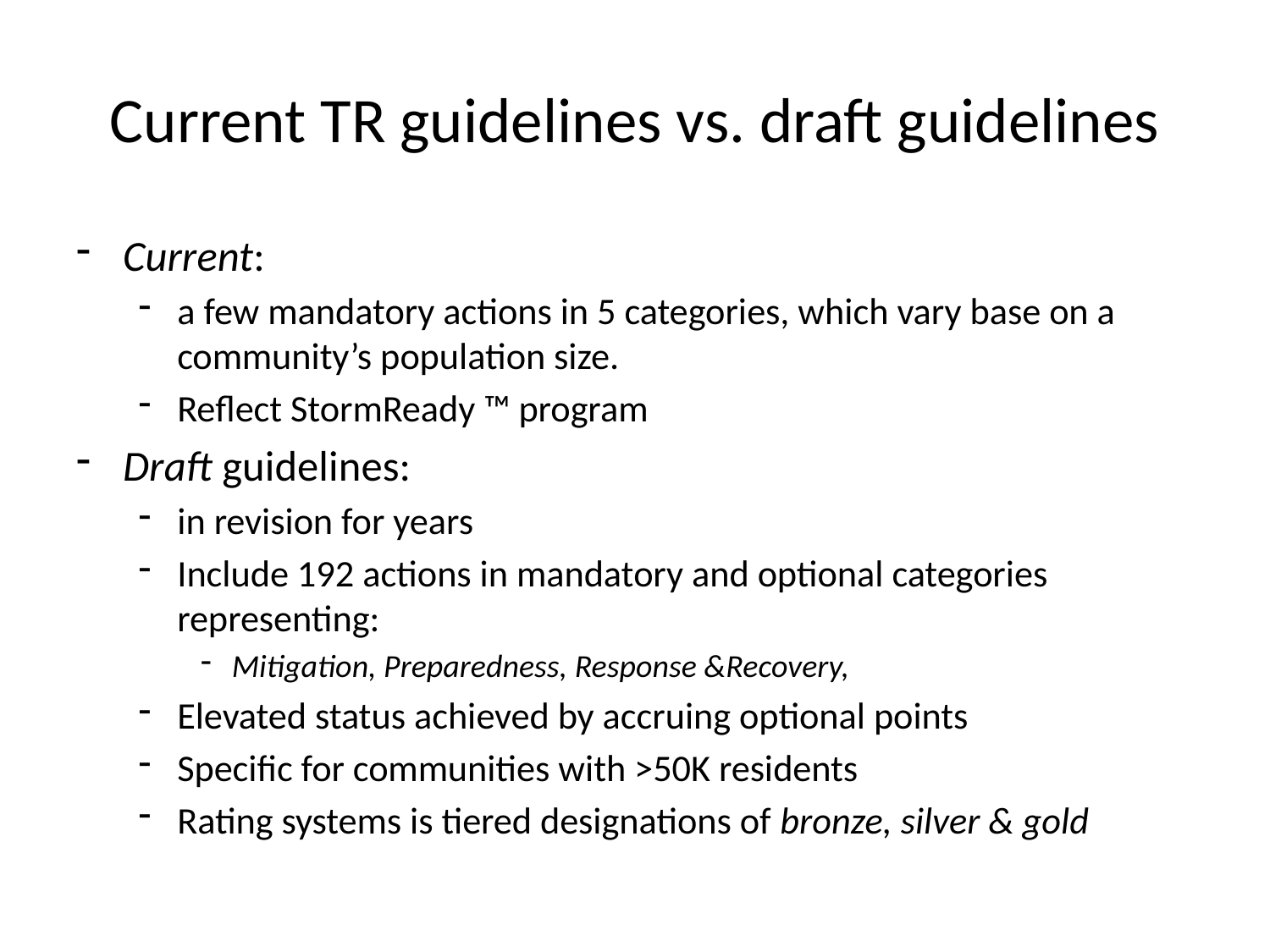

# Current TR guidelines vs. draft guidelines
Current:
a few mandatory actions in 5 categories, which vary base on a community’s population size.
Reflect StormReady ™ program
Draft guidelines:
in revision for years
Include 192 actions in mandatory and optional categories representing:
Mitigation, Preparedness, Response &Recovery,
Elevated status achieved by accruing optional points
Specific for communities with >50K residents
Rating systems is tiered designations of bronze, silver & gold